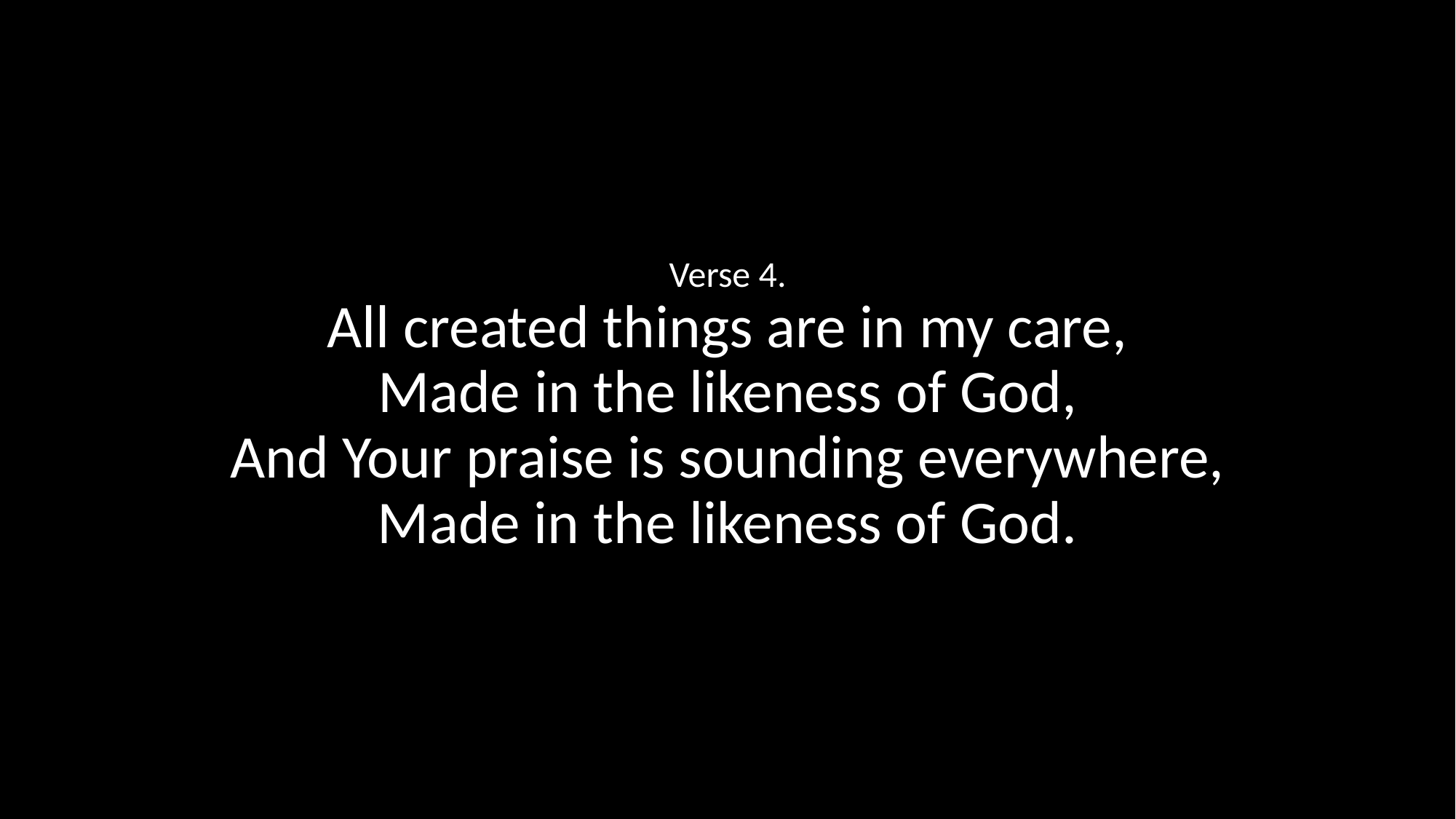

Verse 4.
All created things are in my care,
Made in the likeness of God,
And Your praise is sounding everywhere,
Made in the likeness of God.